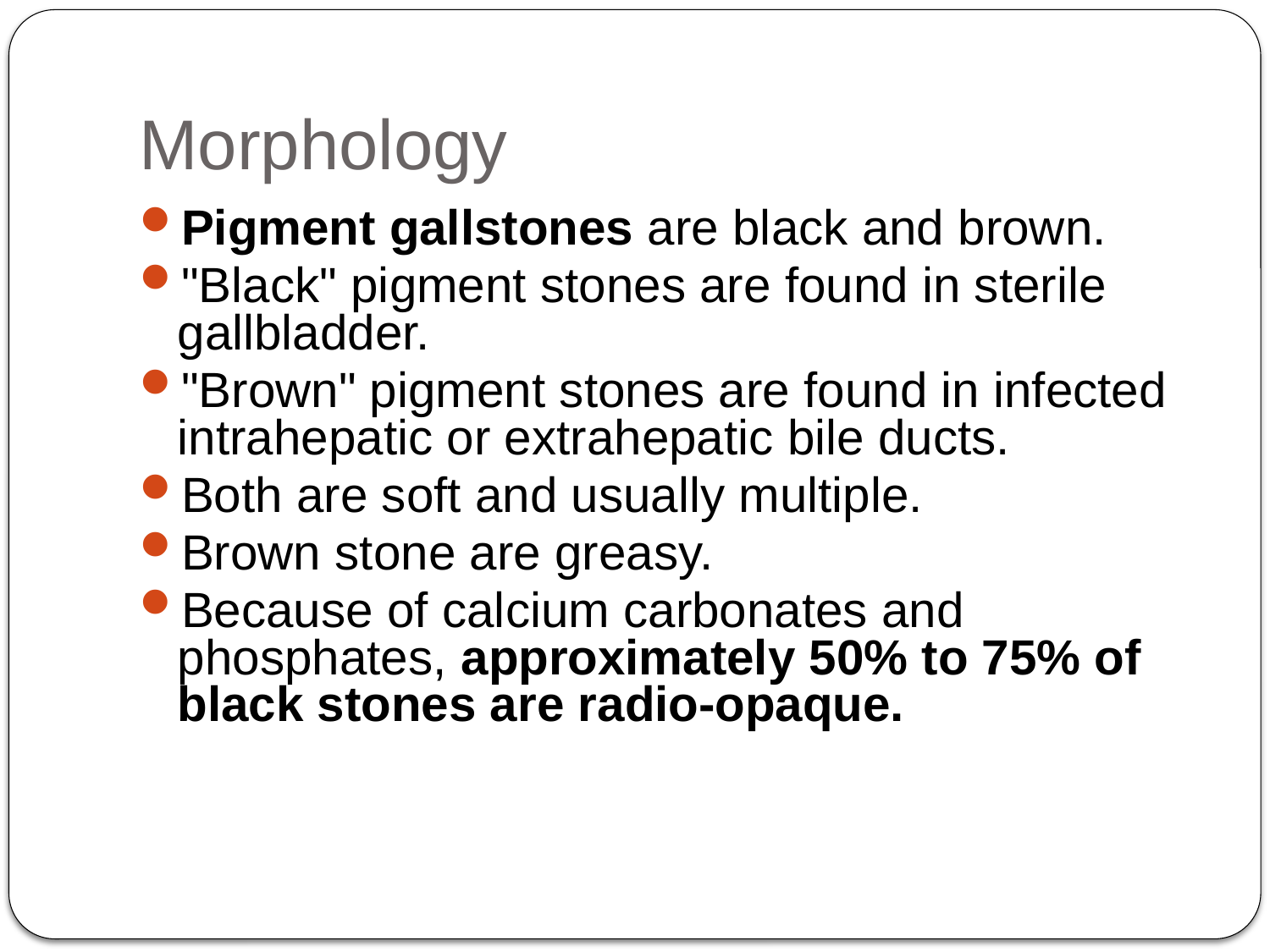

# Morphology
Pigment gallstones are black and brown.
"Black" pigment stones are found in sterile gallbladder.
"Brown" pigment stones are found in infected intrahepatic or extrahepatic bile ducts.
Both are soft and usually multiple.
Brown stone are greasy.
Because of calcium carbonates and phosphates, approximately 50% to 75% of black stones are radio-opaque.